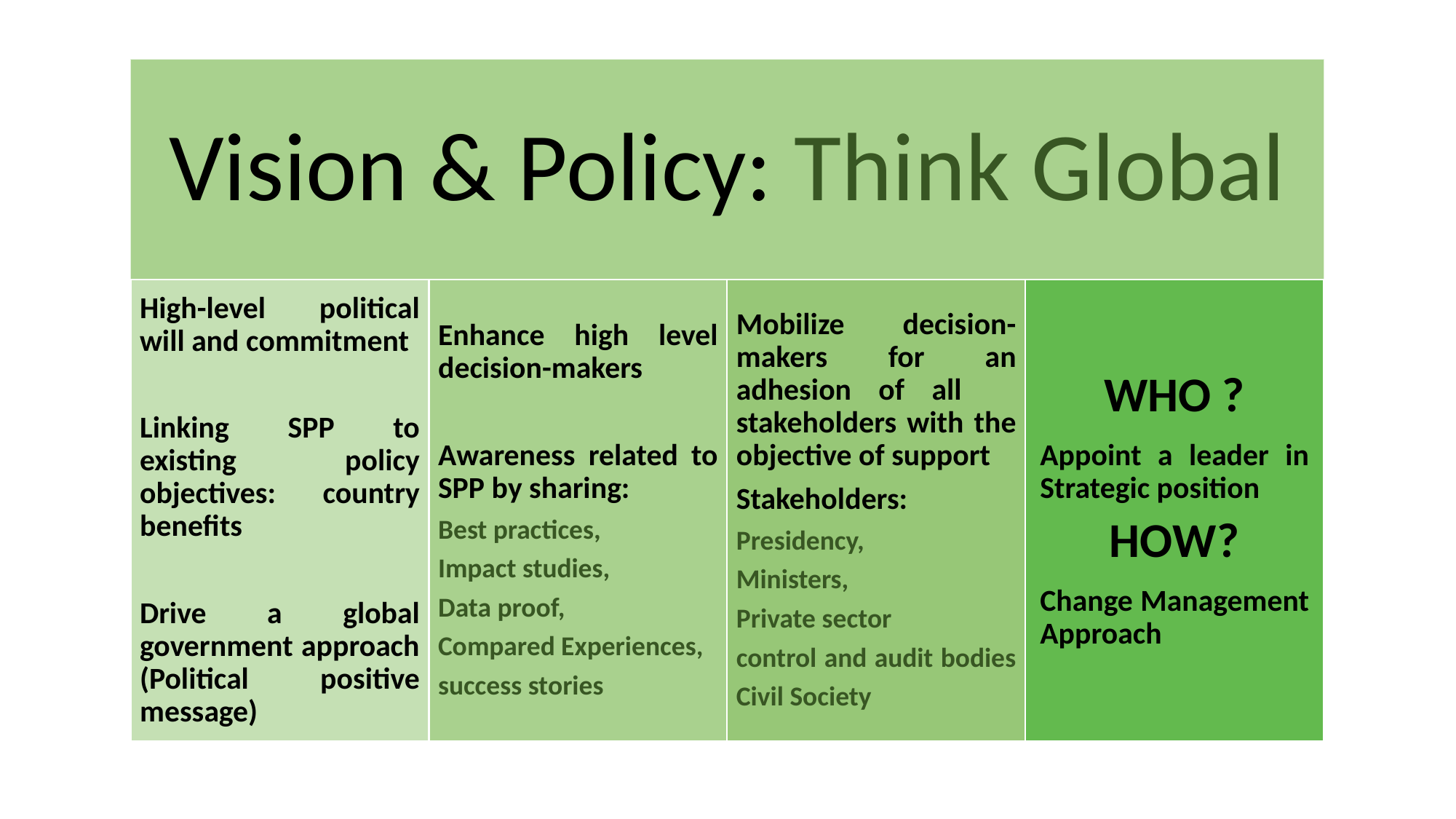

Vision & Policy: Think Global
High-level political will and commitment

Linking SPP to existing policy objectives: country benefits

Drive a global government approach (Political positive message)
Enhance high level decision-makers

Awareness related to SPP by sharing:
Best practices,
Impact studies,
Data proof,
Compared Experiences,
success stories
Mobilize decision-makers for an adhesion of all   stakeholders with the objective of support
Stakeholders:
Presidency,
Ministers,
Private sector
control and audit bodies
Civil Society
WHO ?
Appoint a leader in Strategic position
HOW?
Change Management Approach